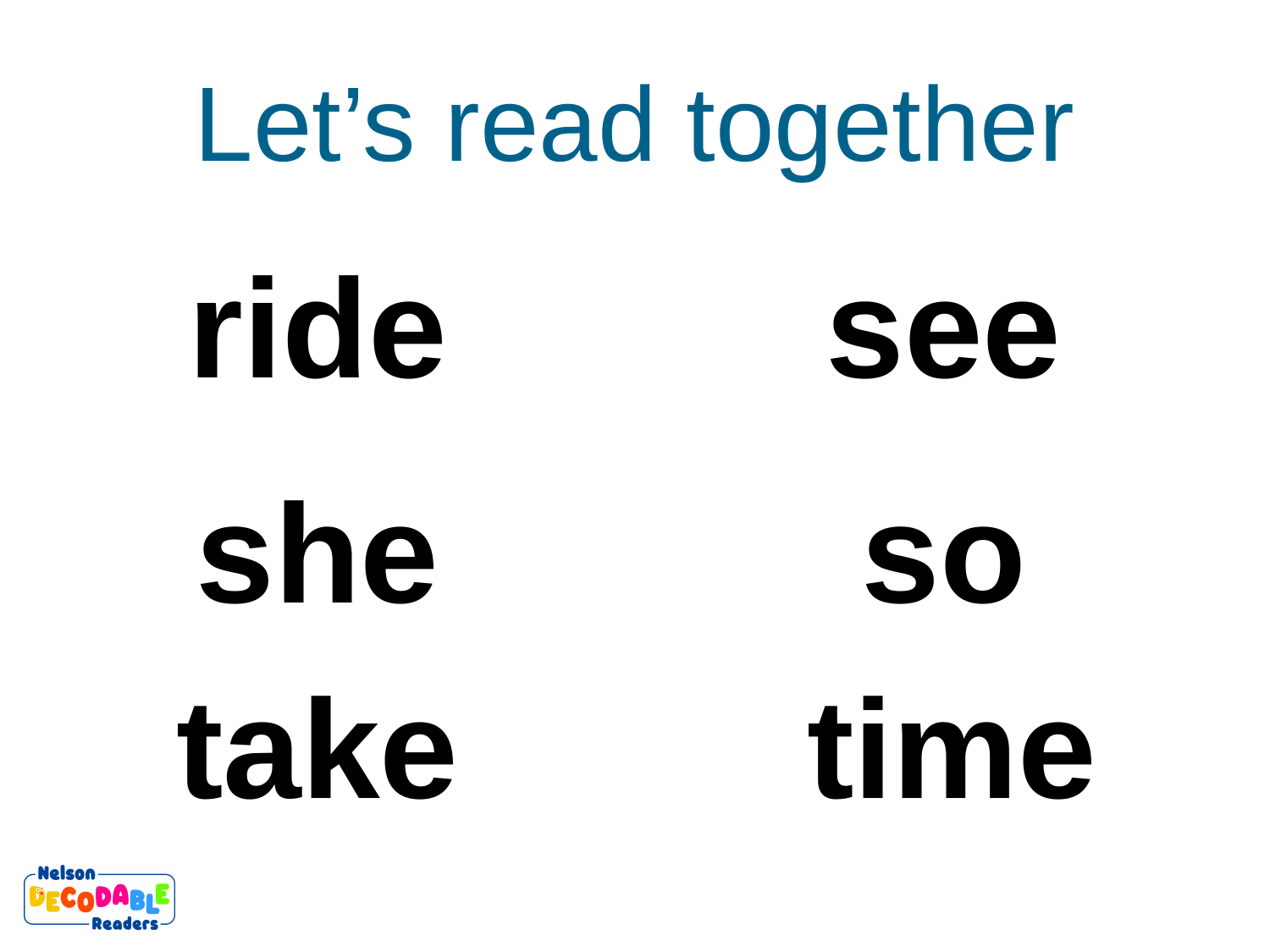

Let’s read together
ride
see
she
so
time
take